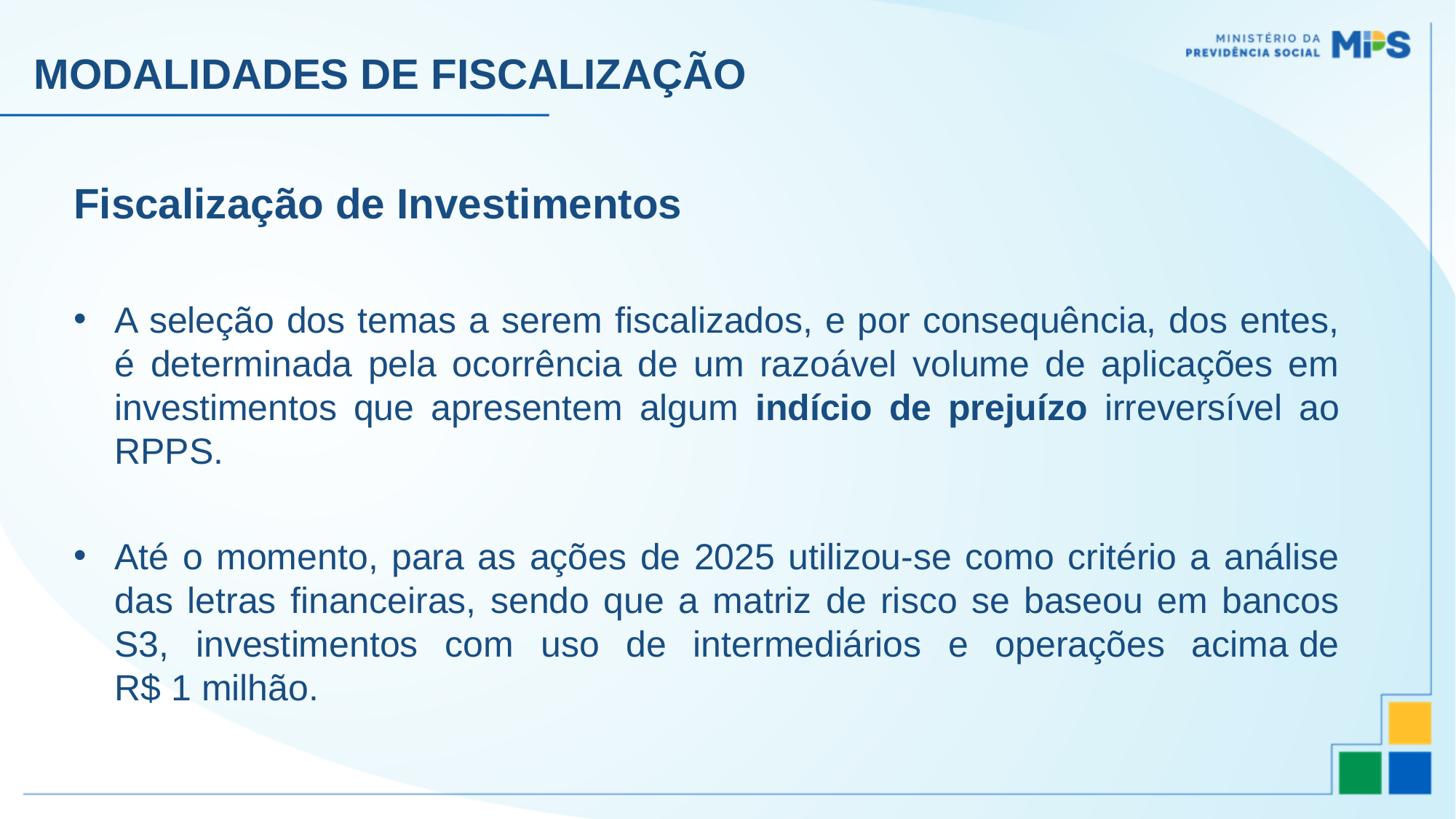

MODALIDADES DE FISCALIZAÇÃO

Fiscalização de Investimentos

A seleção dos temas a serem fiscalizados, e por consequência, dos entes, é determinada pela ocorrência de um razoável volume de aplicações em investimentos que apresentem algum indício de prejuízo irreversível ao RPPS.

Até o momento, para as ações de 2025 utilizou-se como critério a análise das letras financeiras, sendo que a matriz de risco se baseou em bancos S3, investimentos com uso de intermediários e operações acima de R$ 1 milhão.